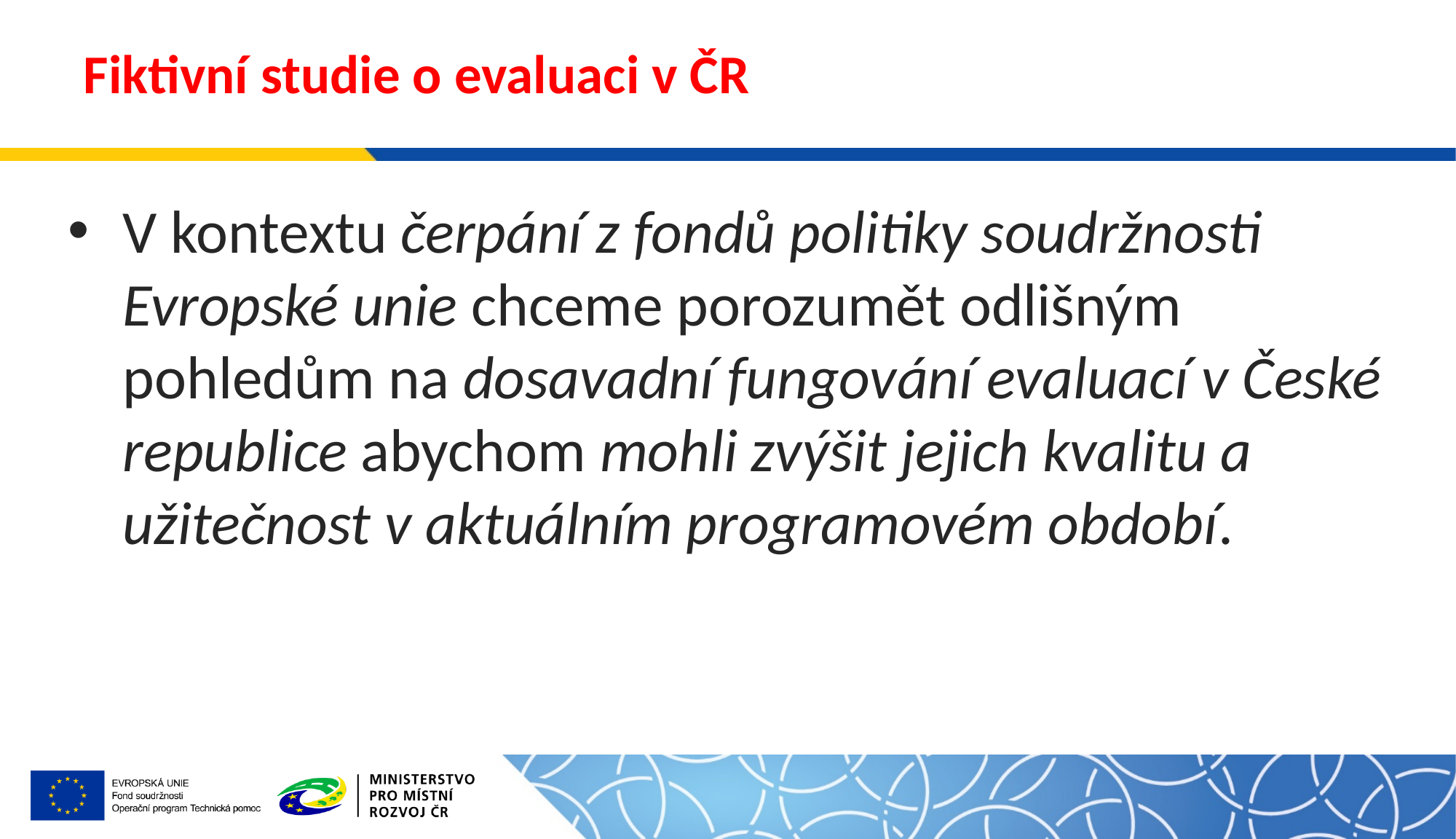

# Fiktivní studie o evaluaci v ČR
V kontextu čerpání z fondů politiky soudržnosti Evropské unie chceme porozumět odlišným pohledům na dosavadní fungování evaluací v České republice abychom mohli zvýšit jejich kvalitu a užitečnost v aktuálním programovém období.